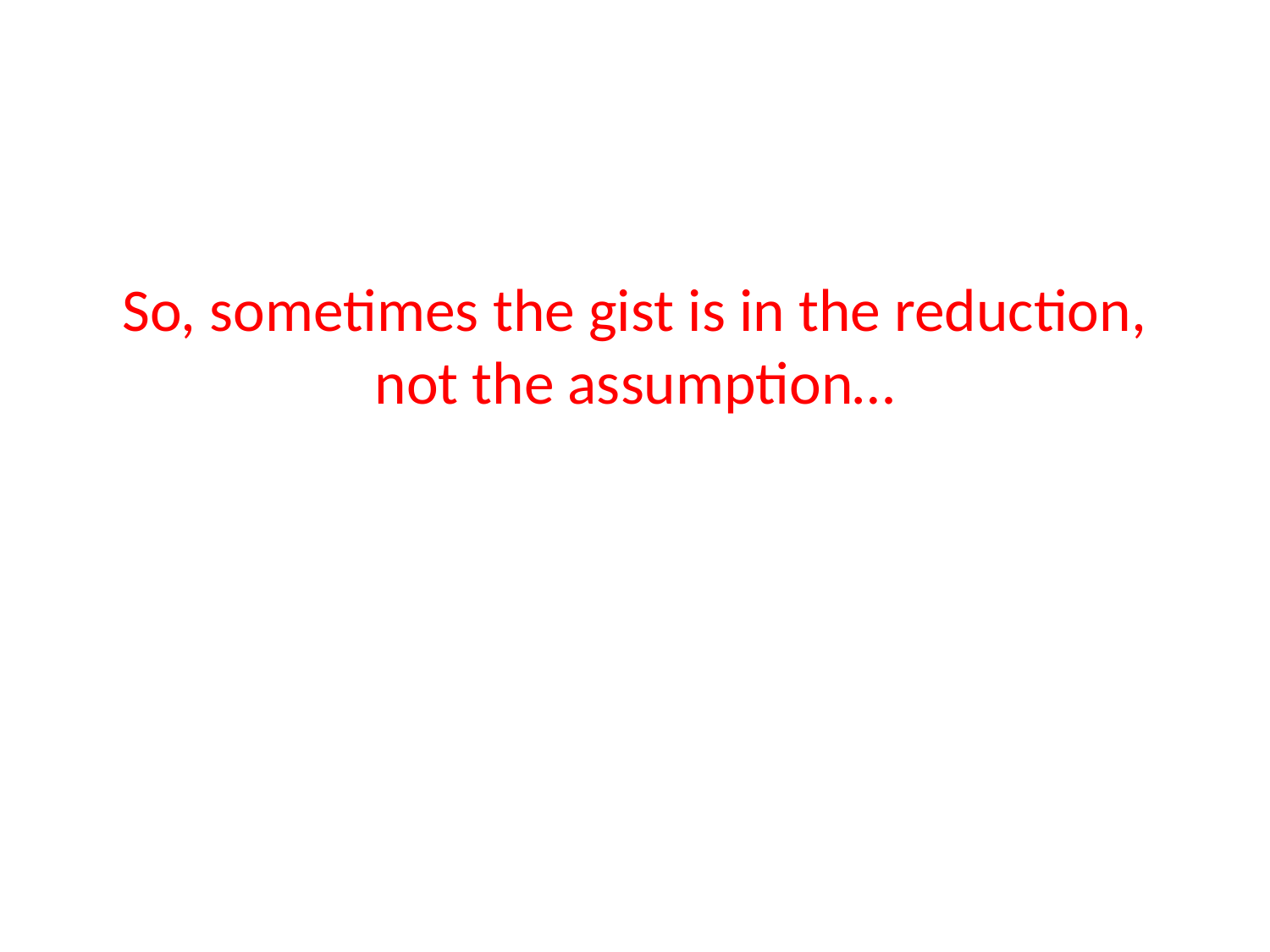

# So, sometimes the gist is in the reduction, not the assumption…